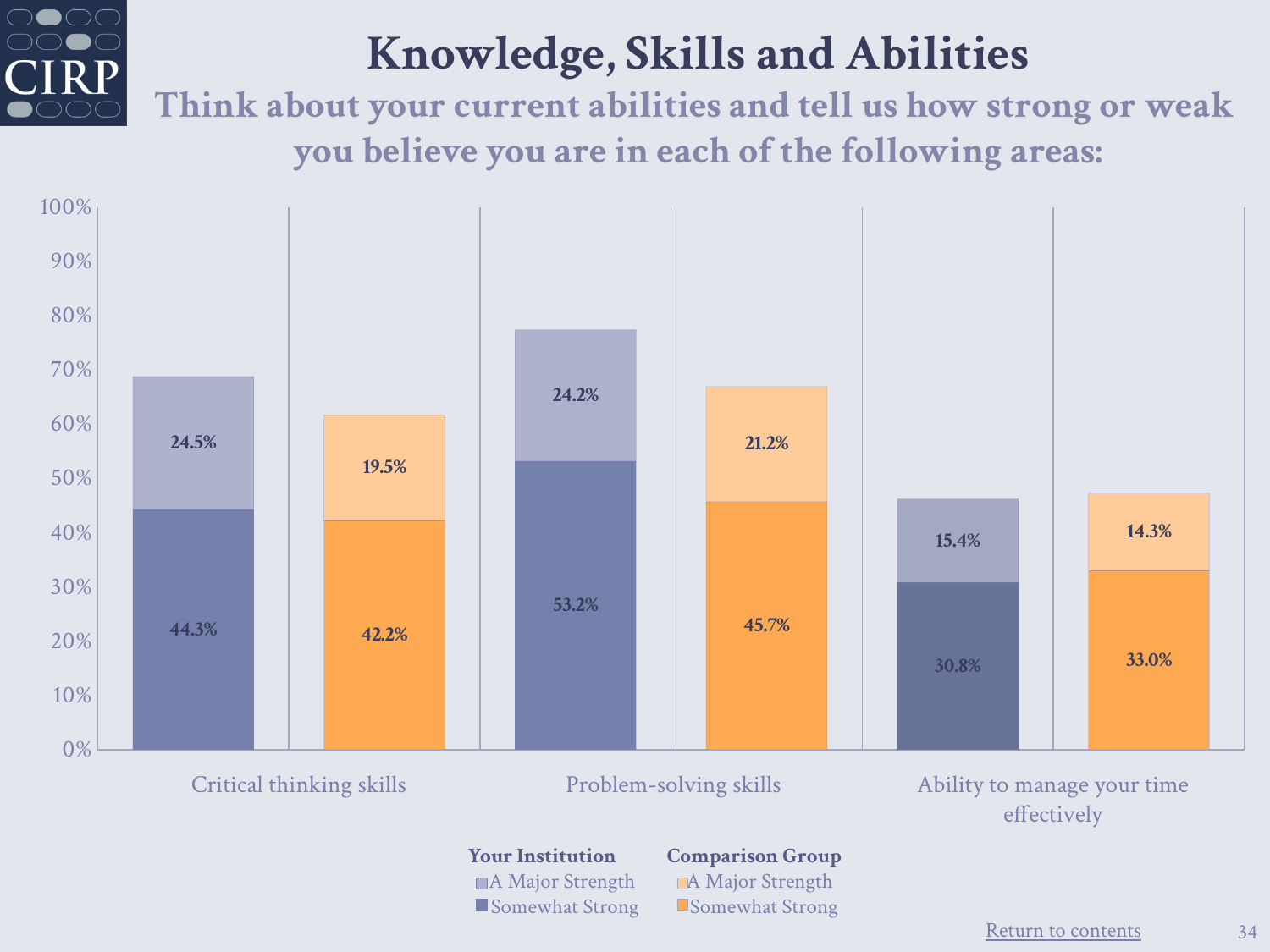

# Knowledge, Skills and Abilities Think about your current abilities and tell us how strong or weak you believe you are in each of the following areas:

### Chart

| Category | Somewhat Strong | A Major Strength |
|---|---|---|
| Your Institution | 0.443 | 0.245 |
| Comparison Group | 0.422 | 0.195 |
| Your Institution | 0.532 | 0.242 |
| Comparison Group | 0.457 | 0.212 |
| Your Institution | 0.308 | 0.154 |
| Comparison Group | 0.33 | 0.143 |
Problem-solving skills
Critical thinking skills
Ability to manage your time effectively
Your Institution            Comparison Group
     A Major Strength           A Major Strength
     Somewhat Strong           Somewhat Strong

34